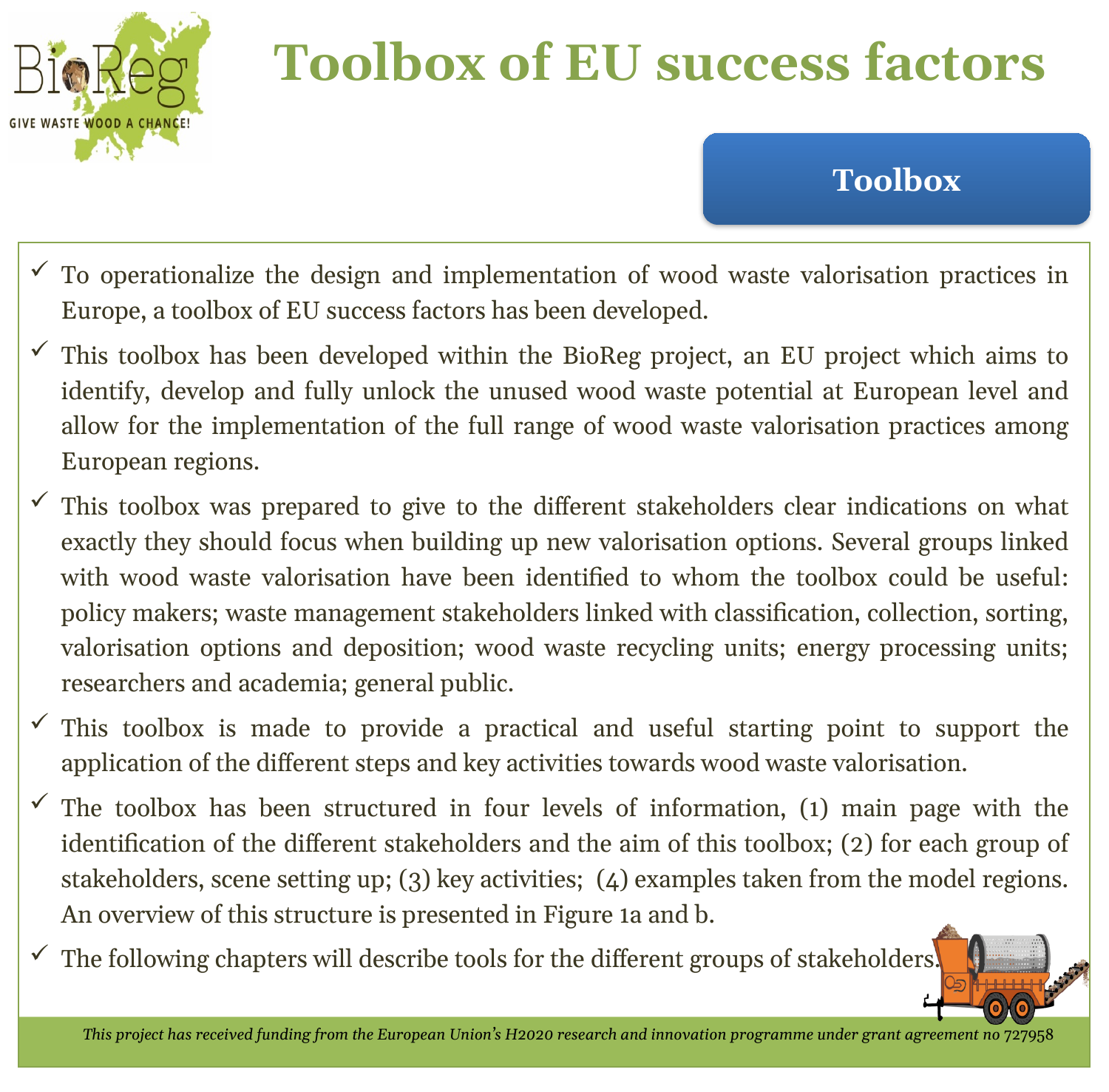

Toolbox
To operationalize the design and implementation of wood waste valorisation practices in Europe, a toolbox of EU success factors has been developed.
This toolbox has been developed within the BioReg project, an EU project which aims to identify, develop and fully unlock the unused wood waste potential at European level and allow for the implementation of the full range of wood waste valorisation practices among European regions.
This toolbox was prepared to give to the different stakeholders clear indications on what exactly they should focus when building up new valorisation options. Several groups linked with wood waste valorisation have been identified to whom the toolbox could be useful: policy makers; waste management stakeholders linked with classification, collection, sorting, valorisation options and deposition; wood waste recycling units; energy processing units; researchers and academia; general public.
This toolbox is made to provide a practical and useful starting point to support the application of the different steps and key activities towards wood waste valorisation.
The toolbox has been structured in four levels of information, (1) main page with the identification of the different stakeholders and the aim of this toolbox; (2) for each group of stakeholders, scene setting up; (3) key activities;  (4) examples taken from the model regions. An overview of this structure is presented in Figure 1a and b.
The following chapters will describe tools for the different groups of stakeholders.
This project has received funding from the European Union’s H2020 research and innovation programme under grant agreement no 727958